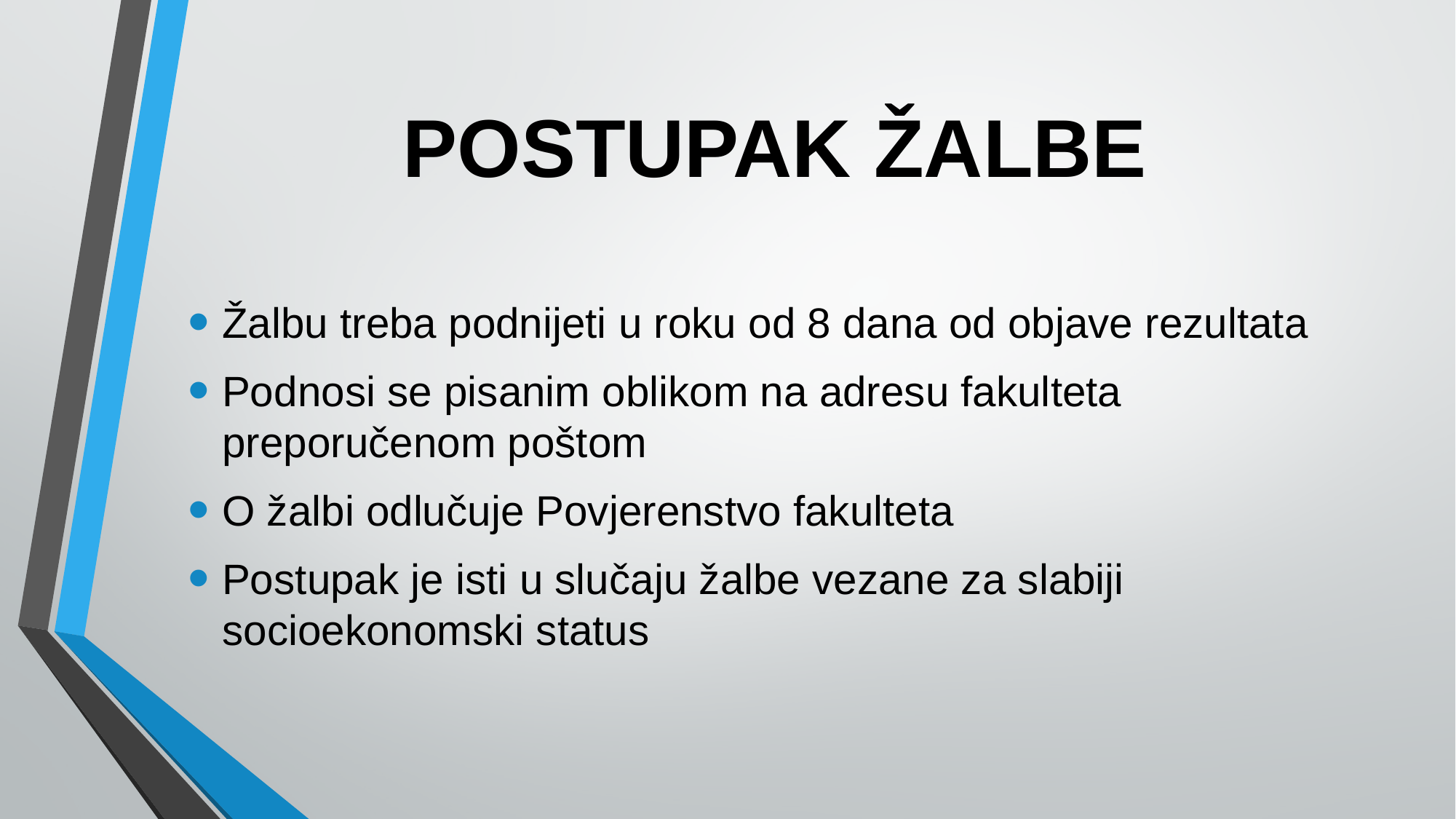

# POSTUPAK ŽALBE
Žalbu treba podnijeti u roku od 8 dana od objave rezultata
Podnosi se pisanim oblikom na adresu fakulteta preporučenom poštom
O žalbi odlučuje Povjerenstvo fakulteta
Postupak je isti u slučaju žalbe vezane za slabiji socioekonomski status